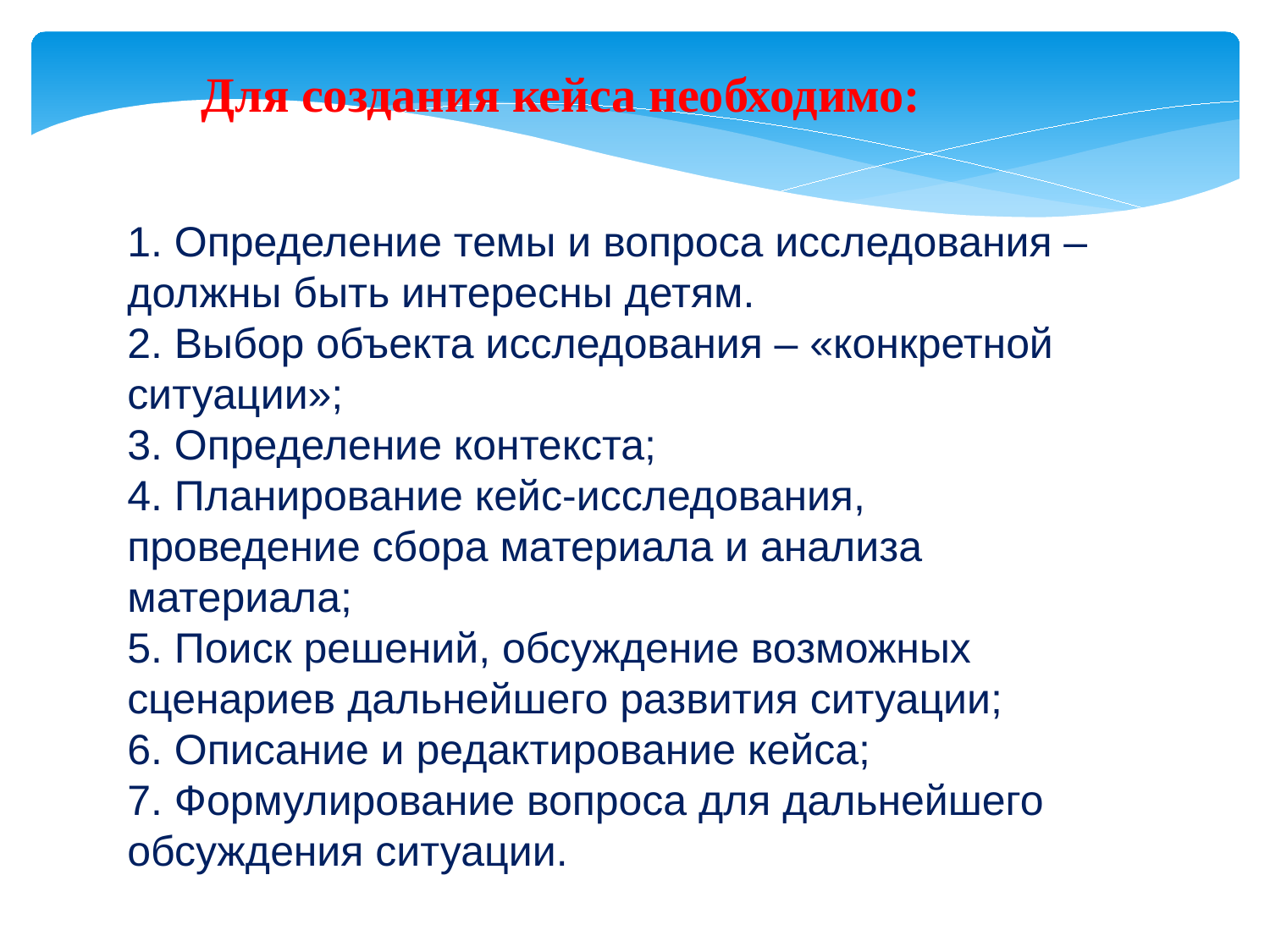

Для создания кейса необходимо:

1. Определение темы и вопроса исследования – должны быть интересны детям.
2. Выбор объекта исследования – «конкретной ситуации»;
3. Определение контекста;
4. Планирование кейс-исследования, проведение сбора материала и анализа материала;
5. Поиск решений, обсуждение возможных сценариев дальнейшего развития ситуации;
6. Описание и редактирование кейса;
7. Формулирование вопроса для дальнейшего обсуждения ситуации.